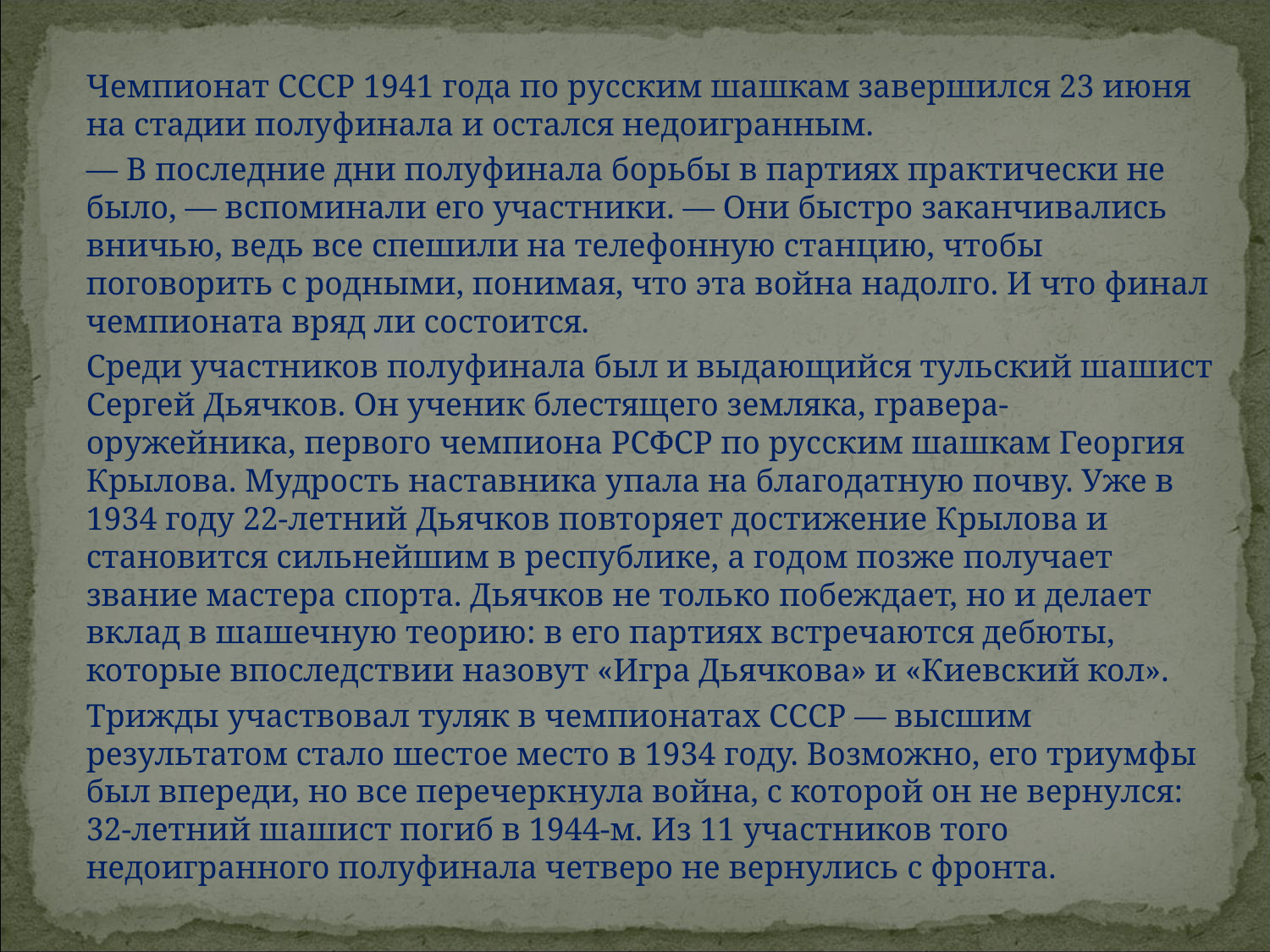

Чемпионат СССР 1941 года по русским шашкам завершился 23 июня на стадии полуфинала и остался недоигранным.
— В последние дни полуфинала борьбы в партиях практически не было, — вспоминали его участники. — Они быстро заканчивались вничью, ведь все спешили на телефонную станцию, чтобы поговорить с родными, понимая, что эта война надолго. И что финал чемпионата вряд ли состоится.
Среди участников полуфинала был и выдающийся тульский шашист Сергей Дьячков. Он ученик блестящего земляка, гравера-оружейника, первого чемпиона РСФСР по русским шашкам Георгия Крылова. Мудрость наставника упала на благодатную почву. Уже в 1934 году 22-летний Дьячков повторяет достижение Крылова и становится сильнейшим в республике, а годом позже получает звание мастера спорта. Дьячков не только побеждает, но и делает вклад в шашечную теорию: в его партиях встречаются дебюты, которые впоследствии назовут «Игра Дьячкова» и «Киевский кол».
Трижды участвовал туляк в чемпионатах СССР — высшим результатом стало шестое место в 1934 году. Возможно, его триумфы был впереди, но все перечерк­нула война, с которой он не вернулся: 32-летний шашист погиб в 1944-м. Из 11 участников того недоигранного полуфинала четверо не вернулись с фронта.